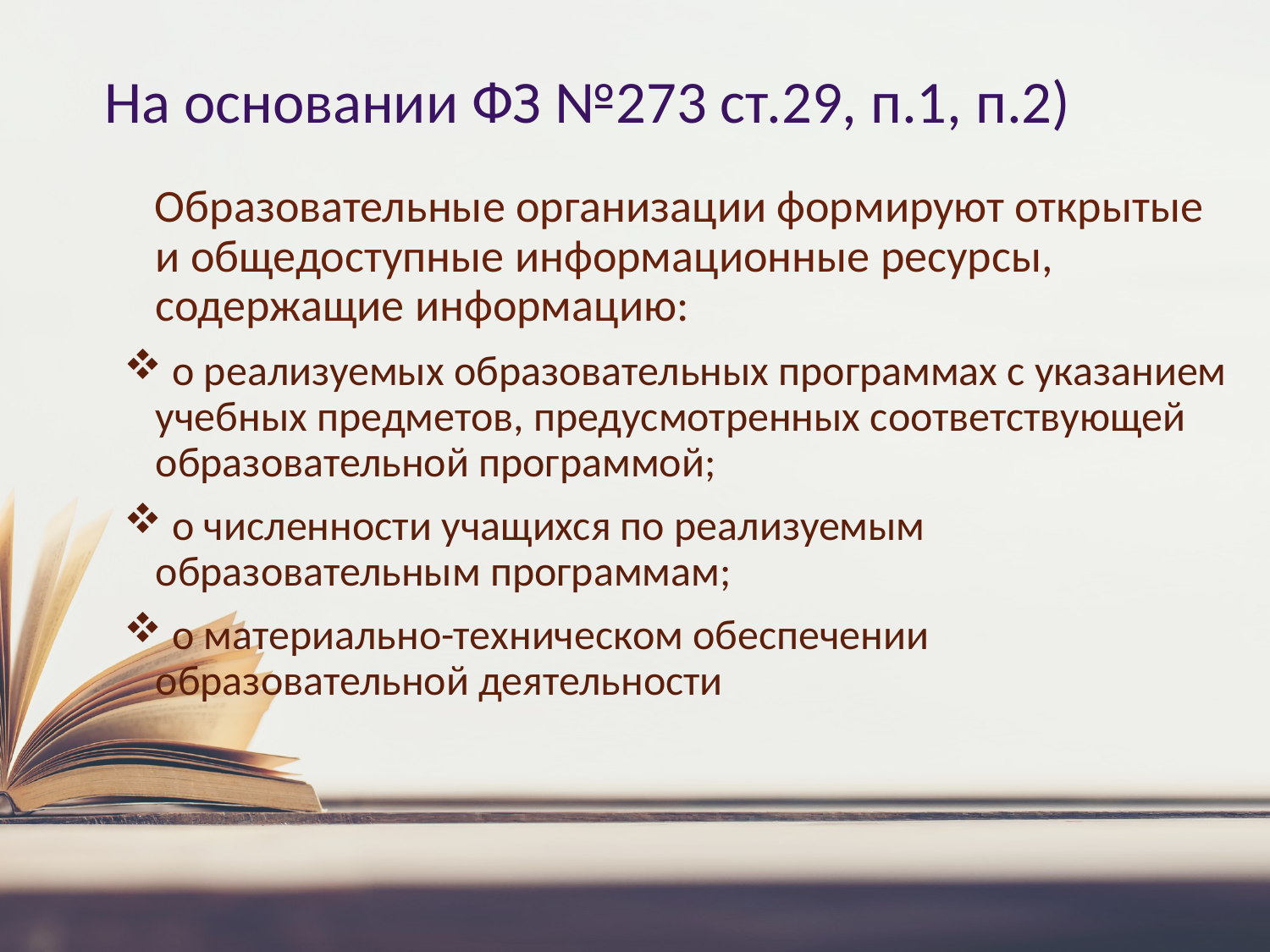

# На основании ФЗ №273 ст.29, п.1, п.2)
   Образовательные организации формируют открытые и общедоступные информационные ресурсы, содержащие информацию:
 о реализуемых образовательных программах с указанием учебных предметов, предусмотренных соответствующей образовательной программой;
 о численности учащихся по реализуемым образовательным программам;
 о материально-техническом обеспечении      образовательной деятельности